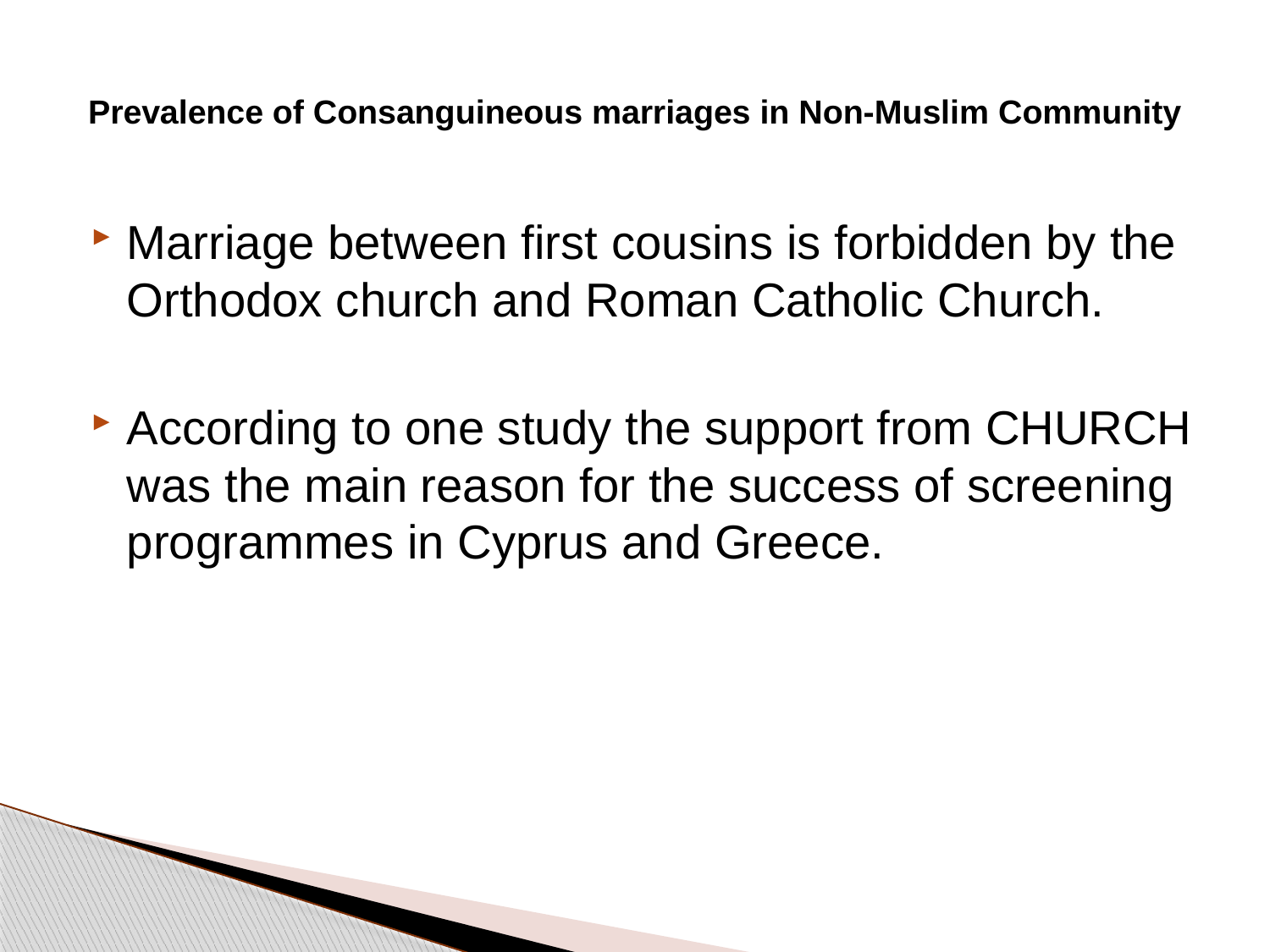

# Prevalence of Consanguineous marriages in Non-Muslim Community
Marriage between first cousins is forbidden by the Orthodox church and Roman Catholic Church.

According to one study the support from CHURCH was the main reason for the success of screening programmes in Cyprus and Greece.